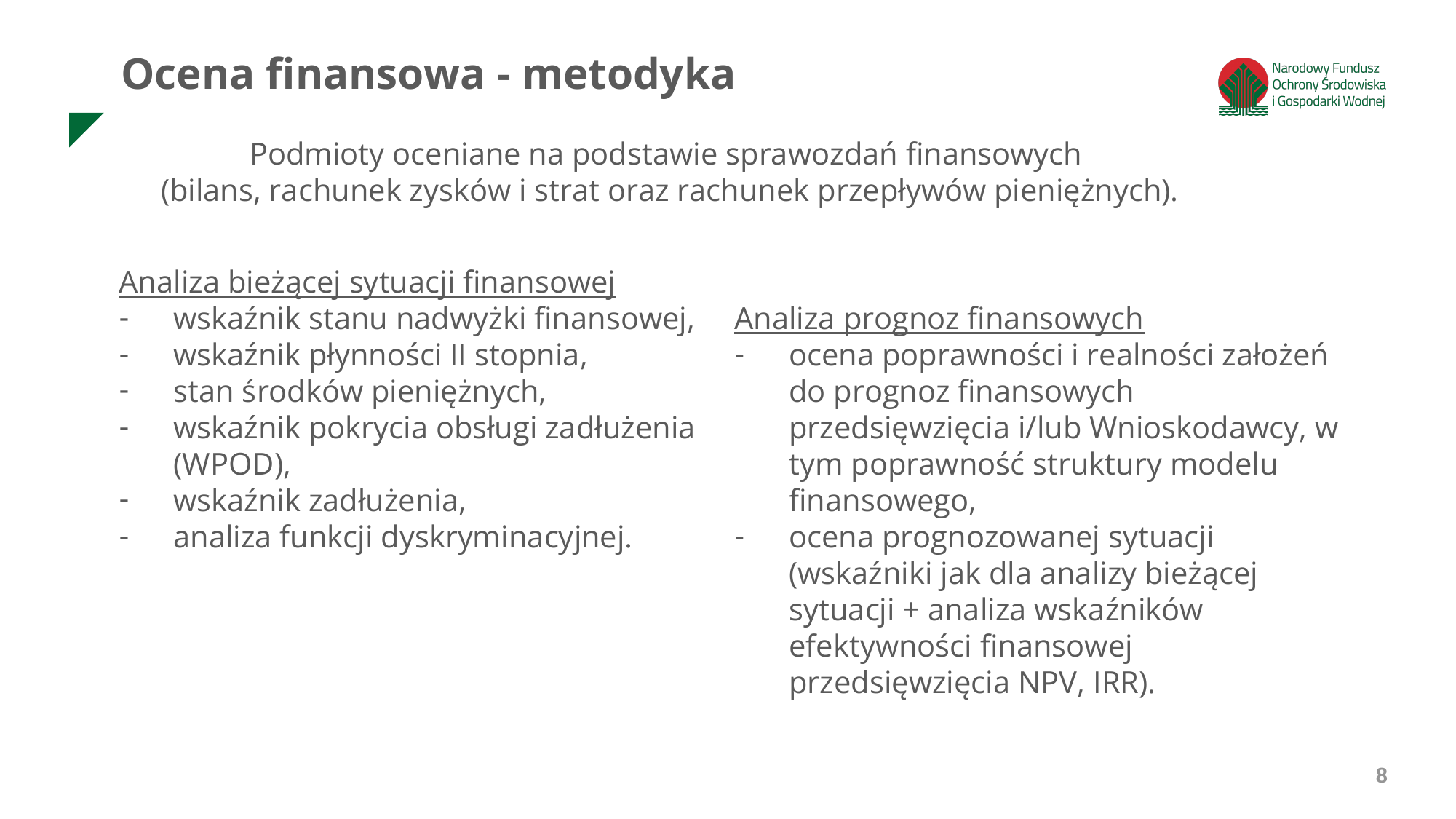

Ocena finansowa - metodyka
Podmioty oceniane na podstawie sprawozdań finansowych
(bilans, rachunek zysków i strat oraz rachunek przepływów pieniężnych).

Analiza bieżącej sytuacji finansowej
wskaźnik stanu nadwyżki finansowej,
wskaźnik płynności II stopnia,
stan środków pieniężnych,
wskaźnik pokrycia obsługi zadłużenia (WPOD),
wskaźnik zadłużenia,
analiza funkcji dyskryminacyjnej.

Analiza prognoz finansowych
ocena poprawności i realności założeń do prognoz finansowych przedsięwzięcia i/lub Wnioskodawcy, w tym poprawność struktury modelu finansowego,
ocena prognozowanej sytuacji (wskaźniki jak dla analizy bieżącej sytuacji + analiza wskaźników efektywności finansowej przedsięwzięcia NPV, IRR).